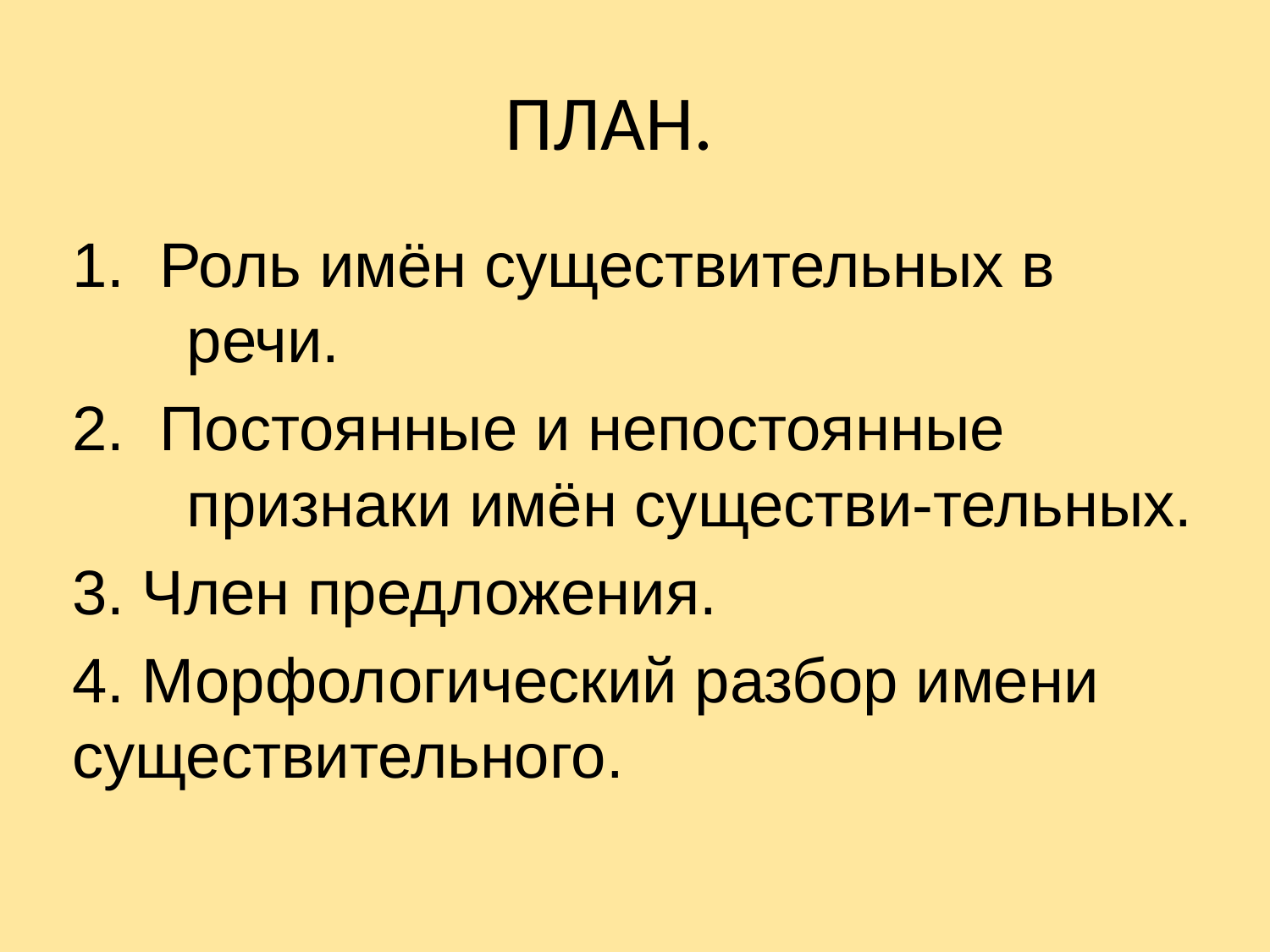

# ПЛАН.
1.  Роль имён существительных в речи.
2.  Постоянные и непостоянные признаки имён существи-тельных.
3. Член предложения.
4. Морфологический разбор имени существительного.